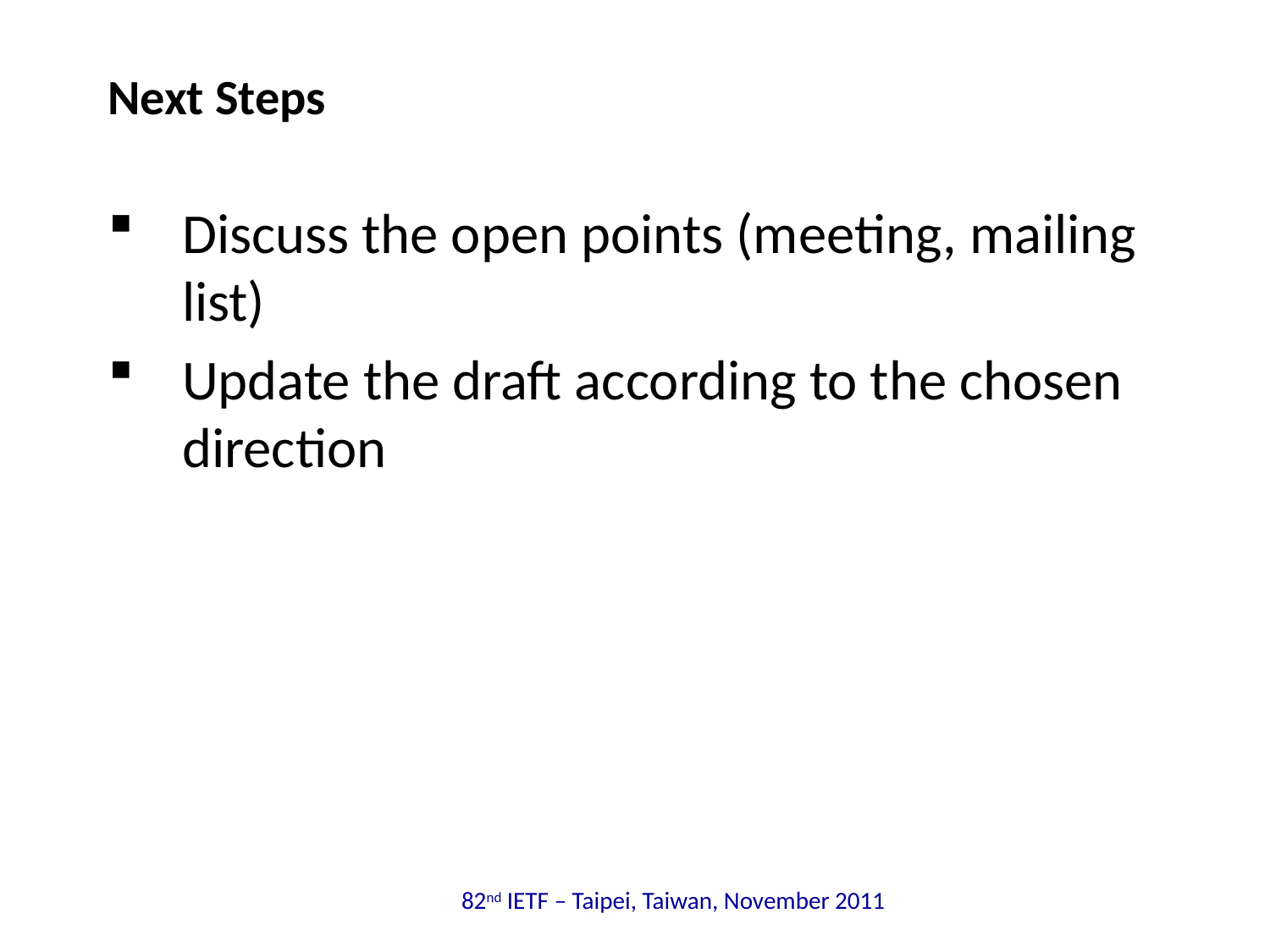

# Next Steps
Discuss the open points (meeting, mailing list)
Update the draft according to the chosen direction